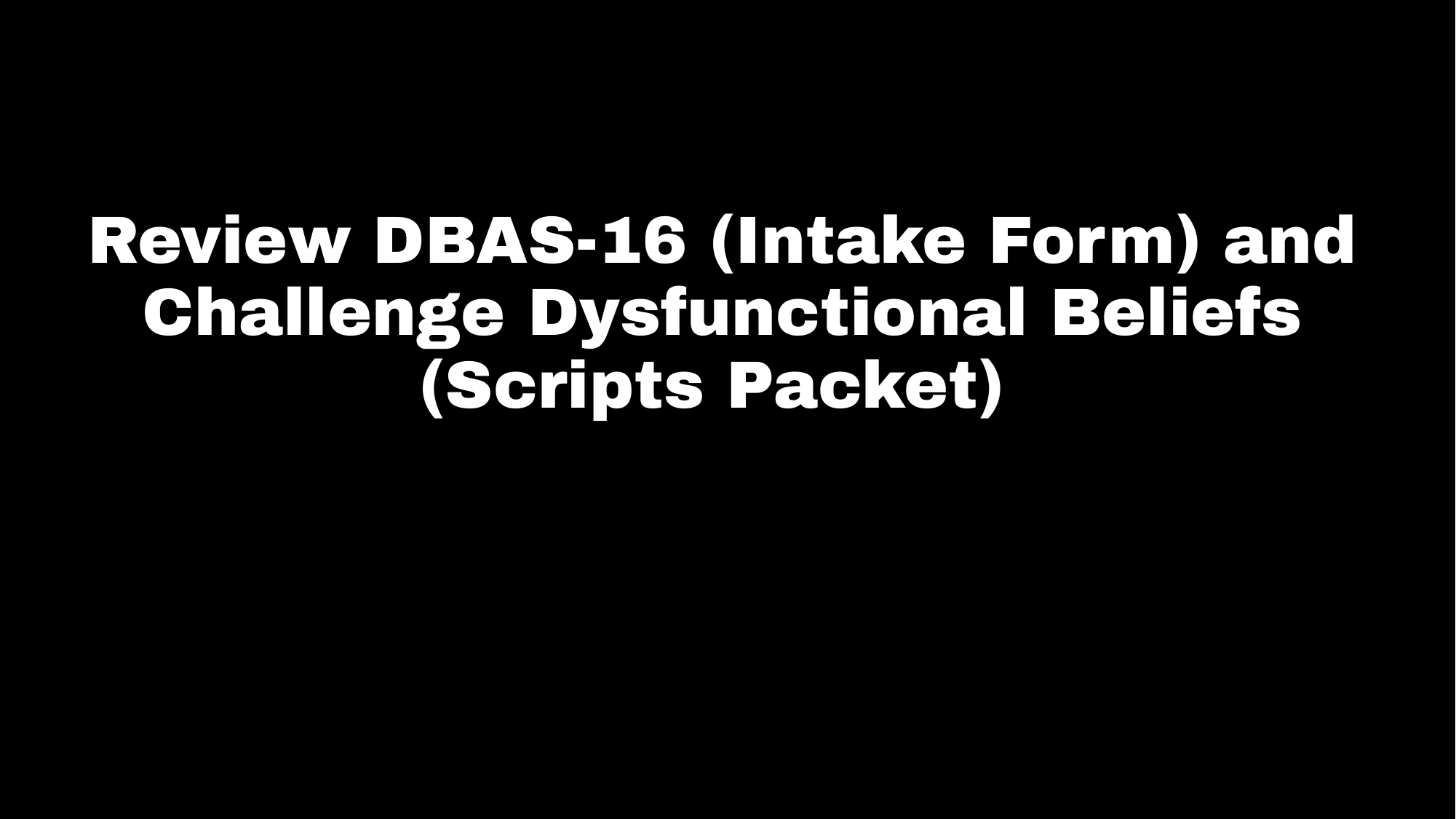

# Review DBAS-16 (Intake Form) and Challenge Dysfunctional Beliefs (Scripts Packet)